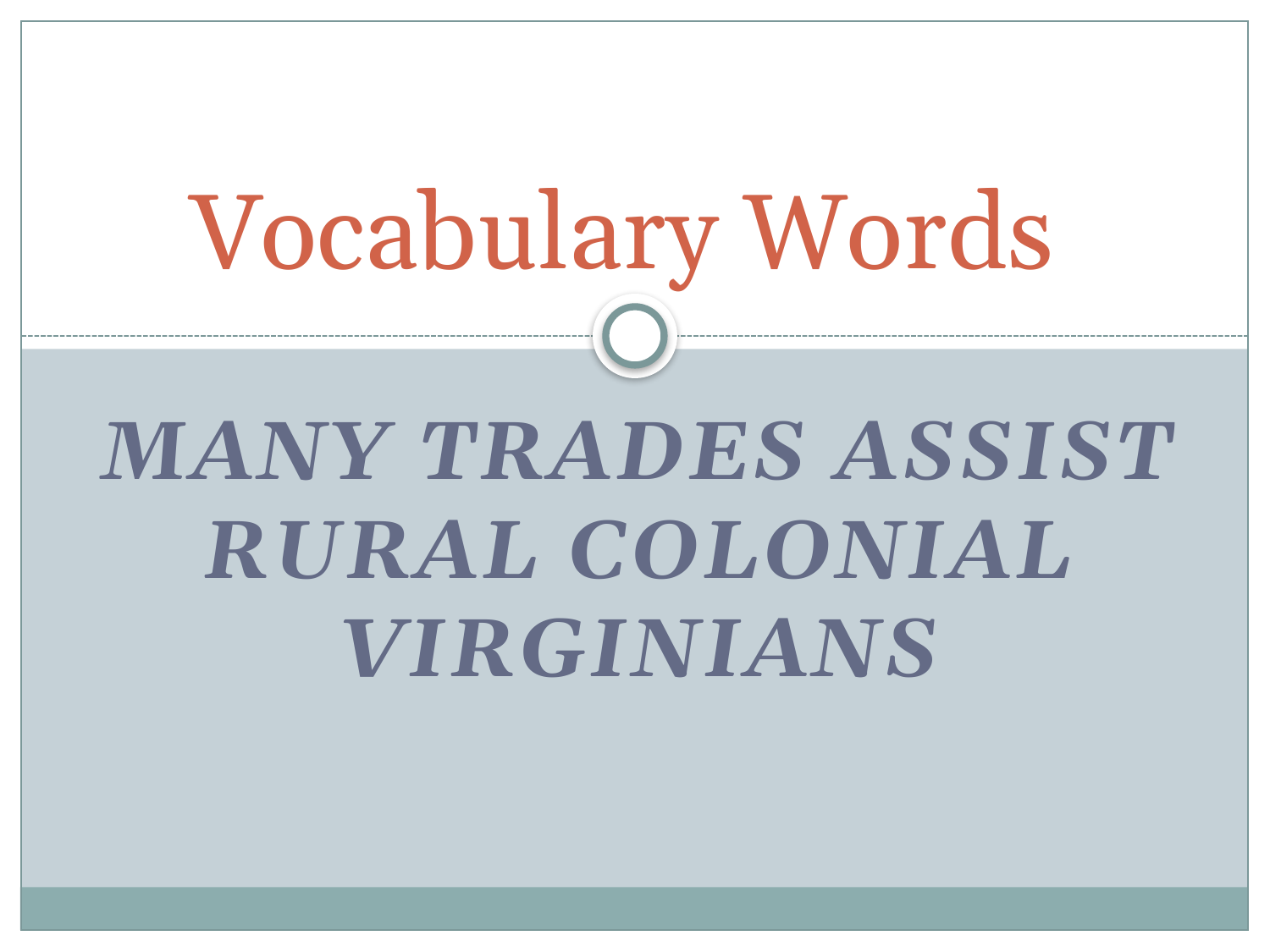

# Vocabulary Words
Many Trades Assist Rural Colonial Virginians